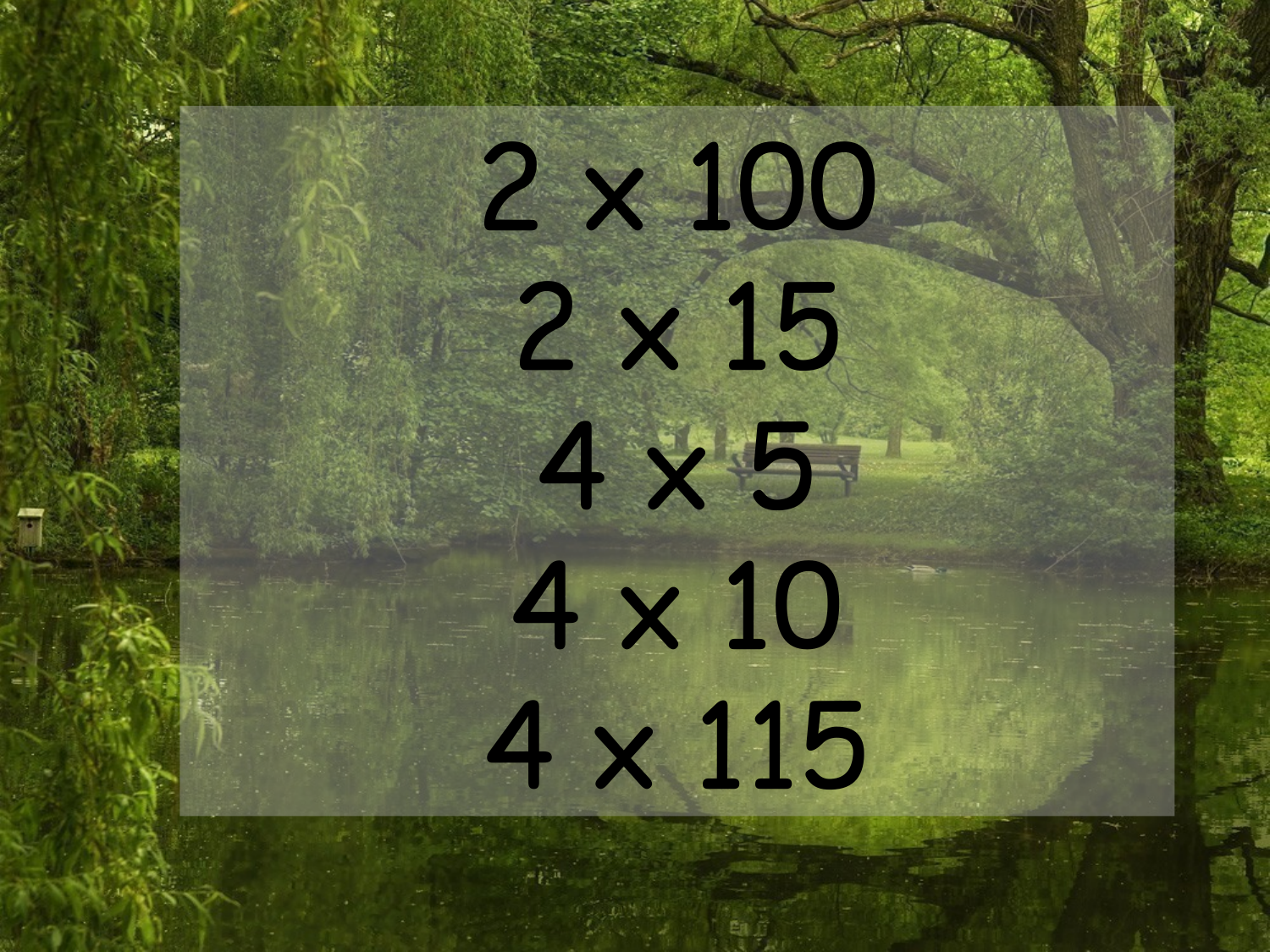

2 x 100
2 x 15
4 x 5
4 x 10
4 x 115